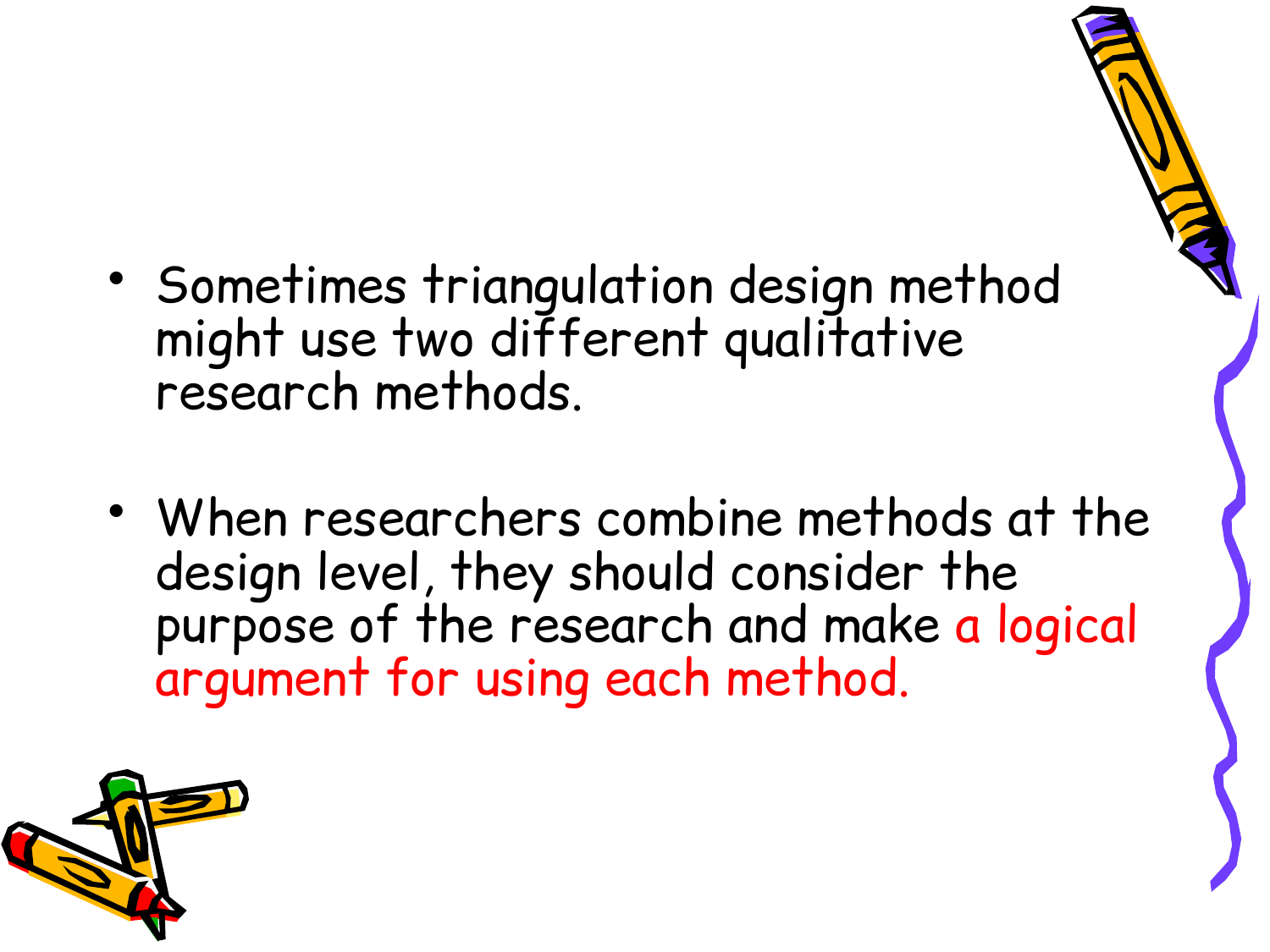

#
Sometimes triangulation design method might use two different qualitative research methods.

When researchers combine methods at the design level, they should consider the purpose of the research and make a logical argument for using each method.